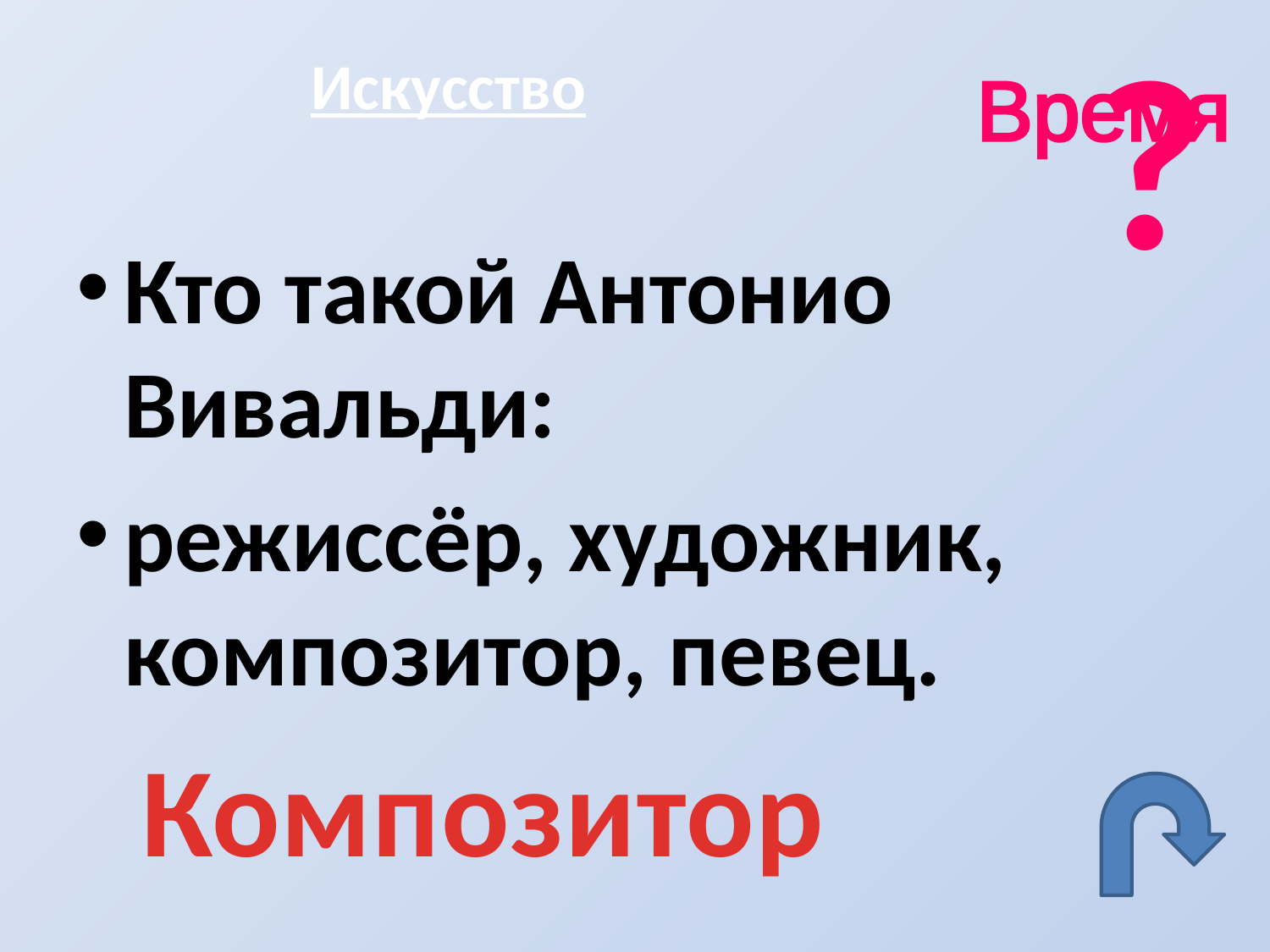

?
# Искусство
Время
Кто такой Антонио Вивальди:
режиссёр, художник, композитор, певец.

Композитор